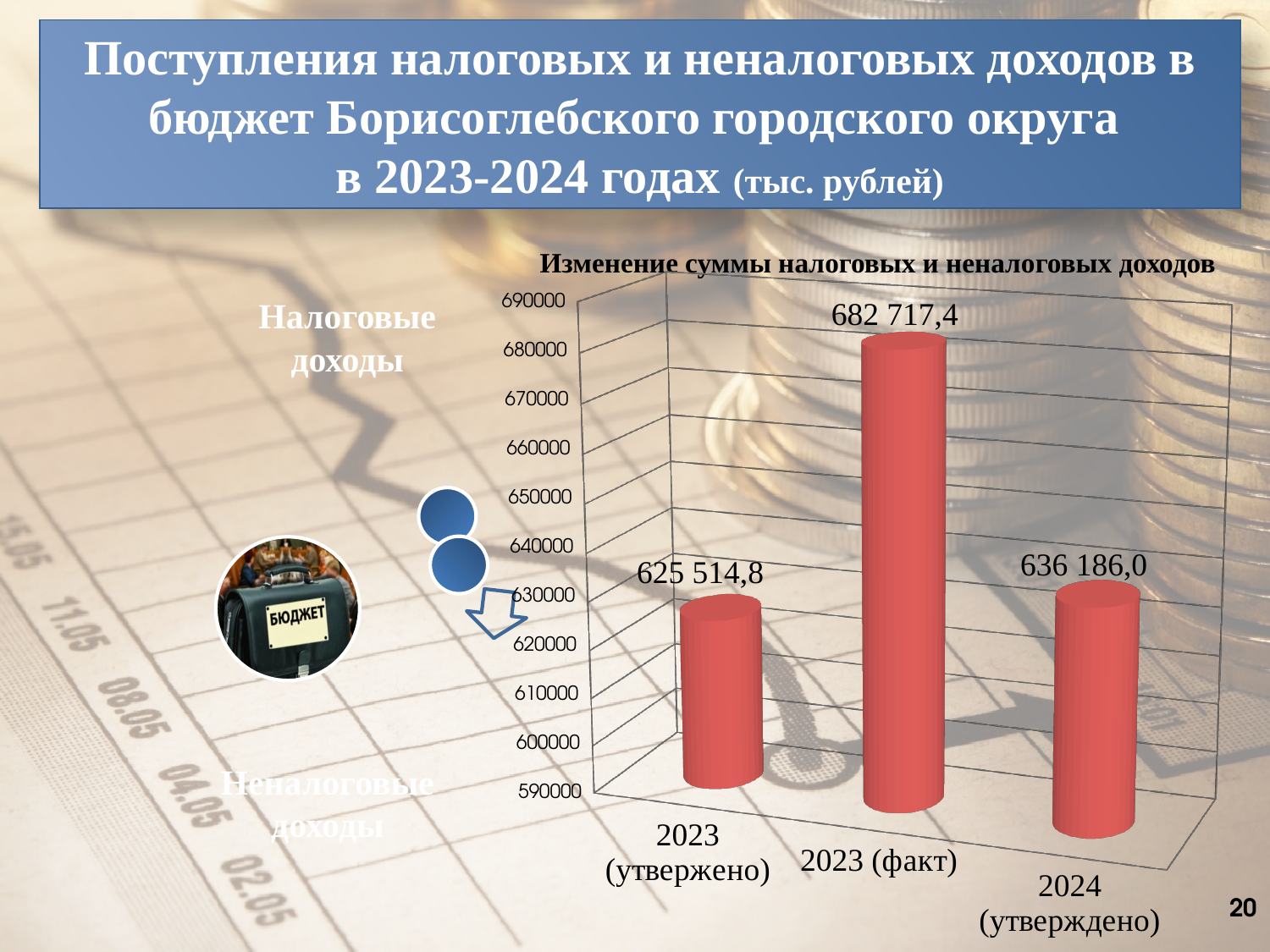

Поступления налоговых и неналоговых доходов в бюджет Борисоглебского городского округа
в 2023-2024 годах (тыс. рублей)

Изменение суммы налоговых и неналоговых доходов

[unsupported chart]

Налоговые доходы

Неналоговые доходы

20